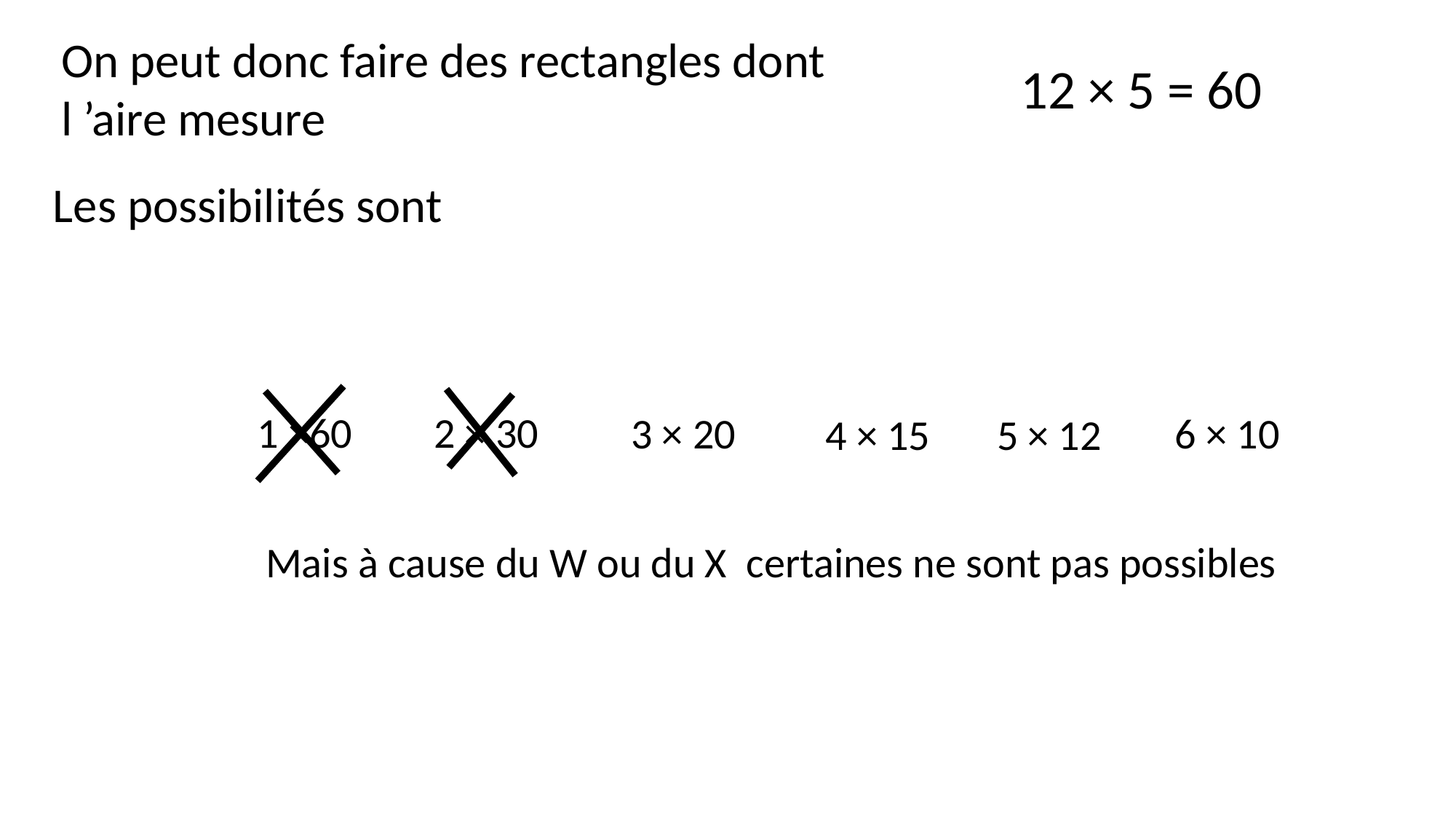

On peut donc faire des rectangles dont l ’aire mesure
12 × 5 = 60
Les possibilités sont

1 ×60
2 × 30
3 × 20
6 × 10
5 × 12
4 × 15
Mais à cause du W ou du X  certaines ne sont pas possibles